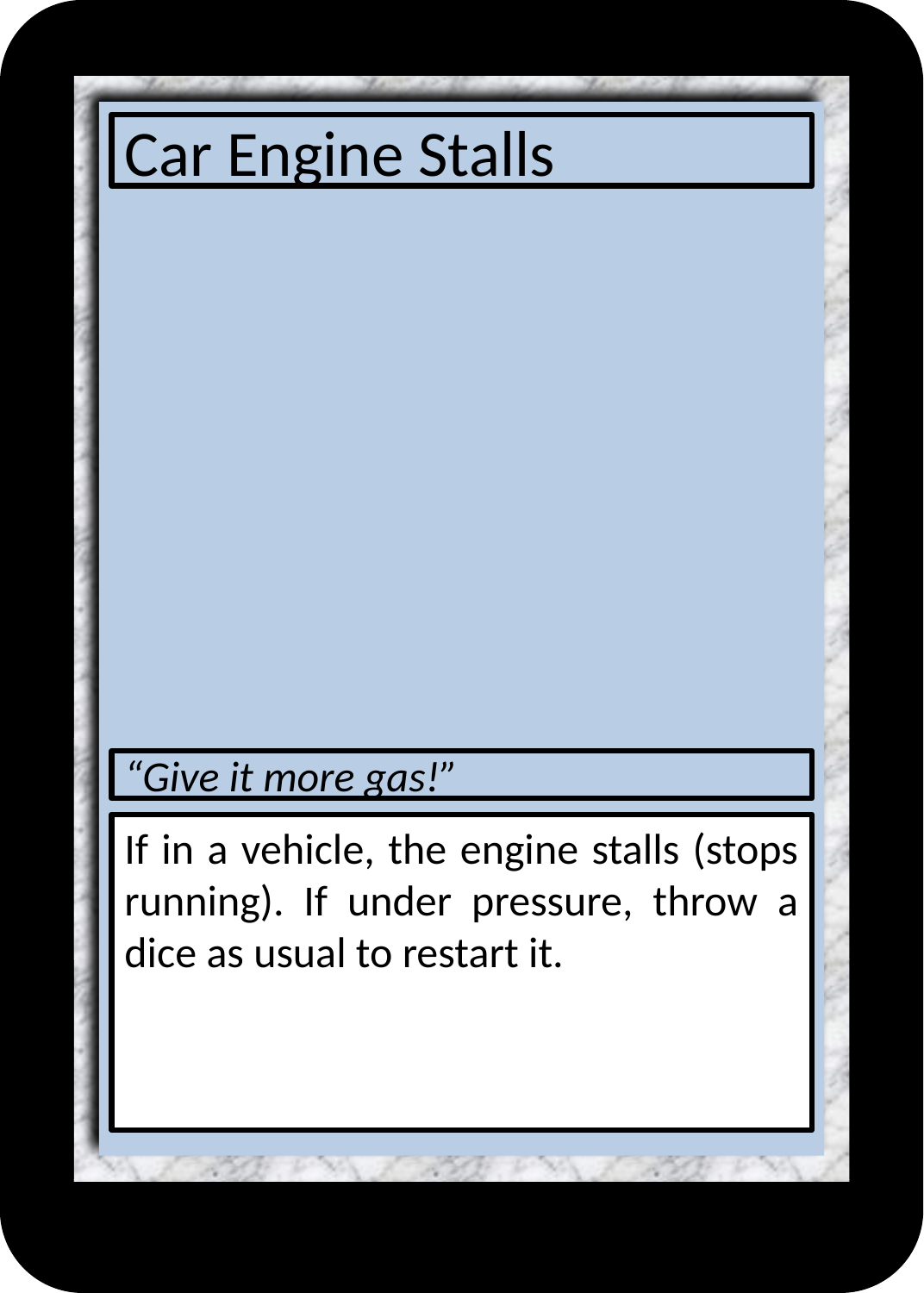

# Car Engine Stalls

“Give it more gas!”
If in a vehicle, the engine stalls (stops running). If under pressure, throw a dice as usual to restart it.